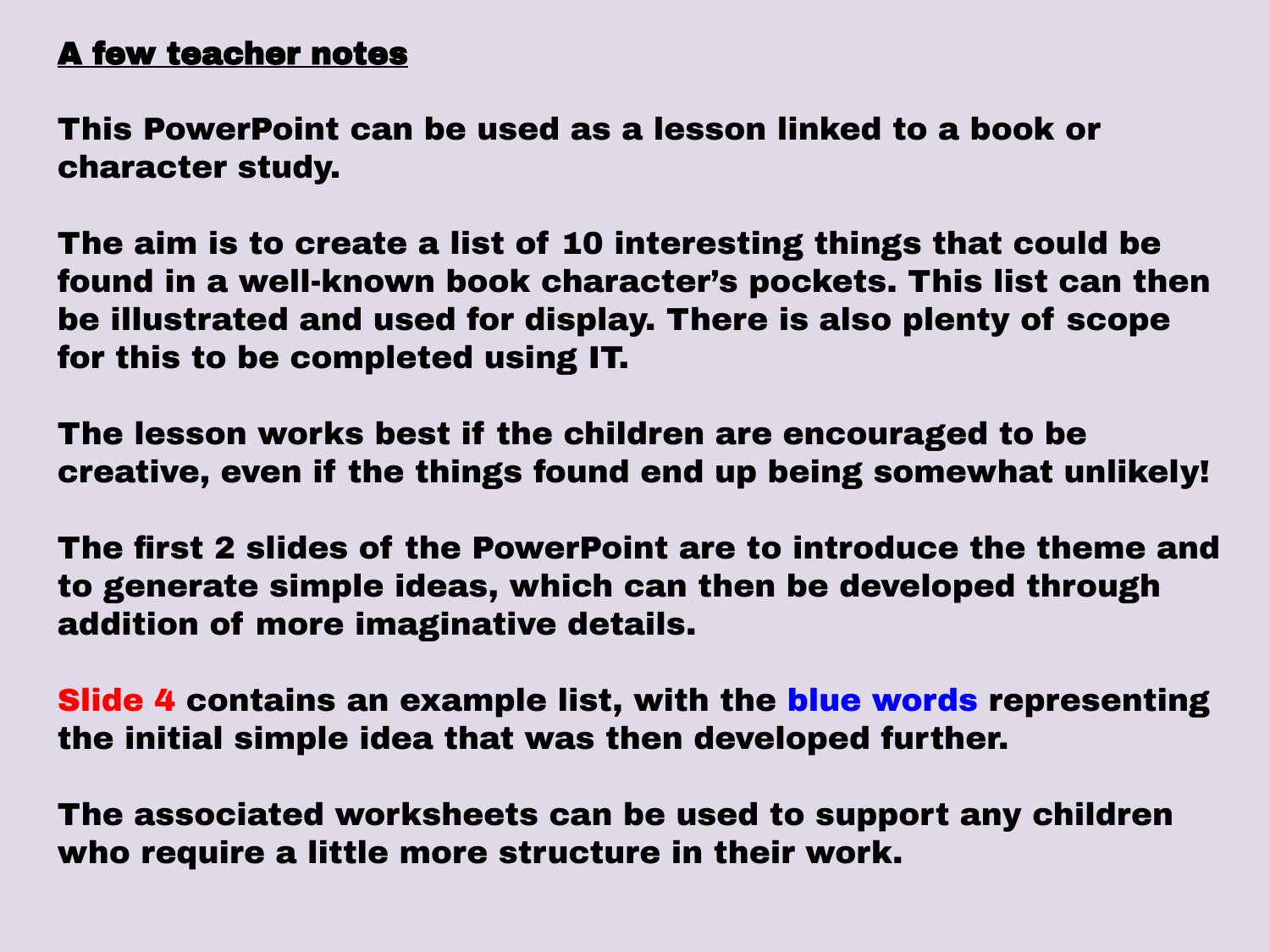

A few teacher notes

This PowerPoint can be used as a lesson linked to a book or character study.

The aim is to create a list of 10 interesting things that could be found in a well-known book character’s pockets. This list can then be illustrated and used for display. There is also plenty of scope for this to be completed using IT.

The lesson works best if the children are encouraged to be creative, even if the things found end up being somewhat unlikely!

The first 2 slides of the PowerPoint are to introduce the theme and to generate simple ideas, which can then be developed through addition of more imaginative details.

Slide 4 contains an example list, with the blue words representing the initial simple idea that was then developed further.

The associated worksheets can be used to support any children who require a little more structure in their work.